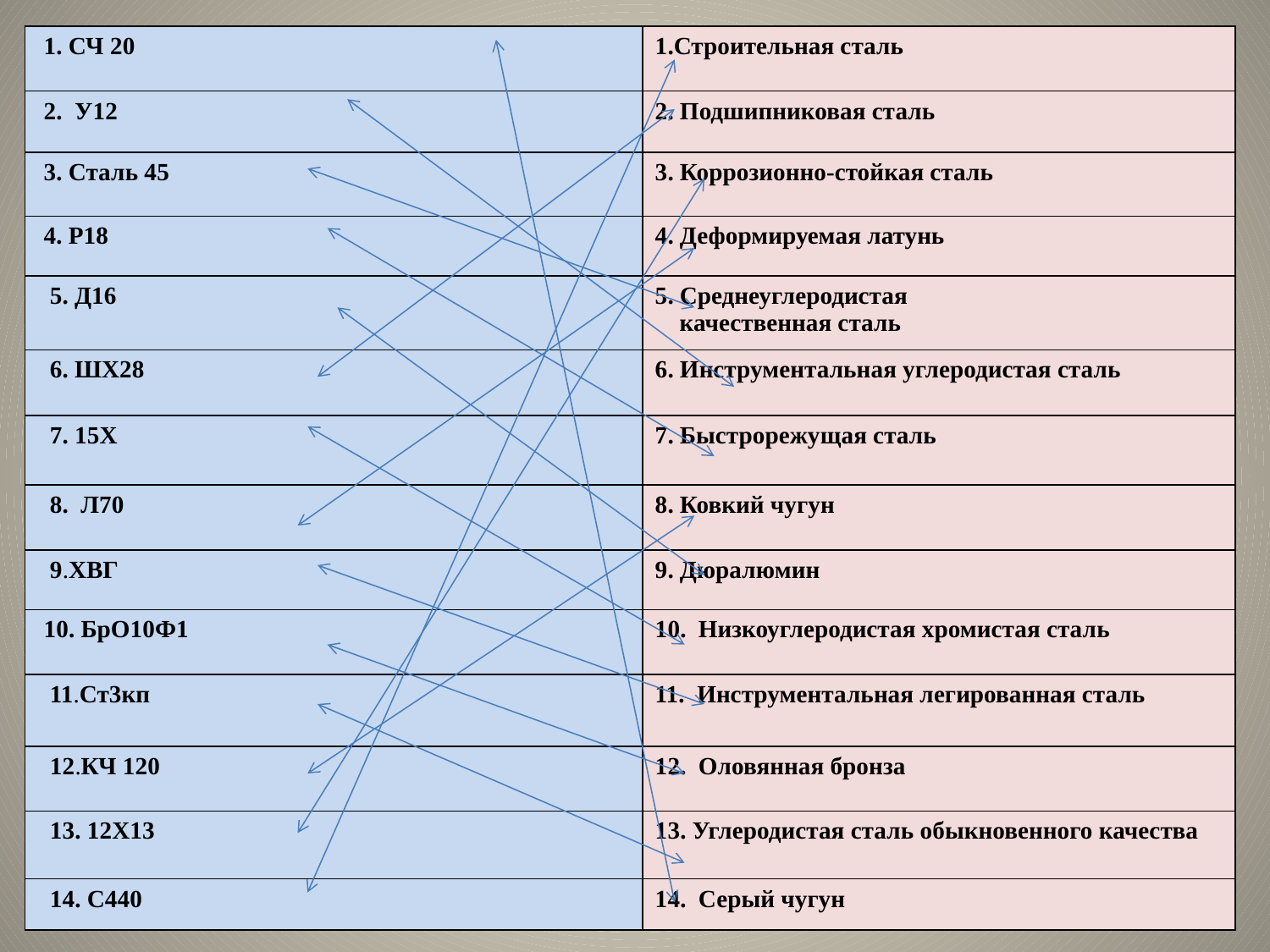

| 1. СЧ 20 | 1.Строительная сталь |
| --- | --- |
| 2. У12 | 2. Подшипниковая сталь |
| 3. Сталь 45 | 3. Коррозионно-стойкая сталь |
| 4. Р18 | 4. Деформируемая латунь |
| 5. Д16 | 5. Среднеуглеродистая качественная сталь |
| 6. ШХ28 | 6. Инструментальная углеродистая сталь |
| 7. 15Х | 7. Быстрорежущая сталь |
| 8. Л70 | 8. Ковкий чугун |
| 9.ХВГ | 9. Дюралюмин |
| 10. БрО10Ф1 | 10. Низкоуглеродистая хромистая сталь |
| 11.Ст3кп | 11. Инструментальная легированная сталь |
| 12.КЧ 120 | 12. Оловянная бронза |
| 13. 12Х13 | 13. Углеродистая сталь обыкновенного качества |
| 14. С440 | 14. Серый чугун |
# Соответствия